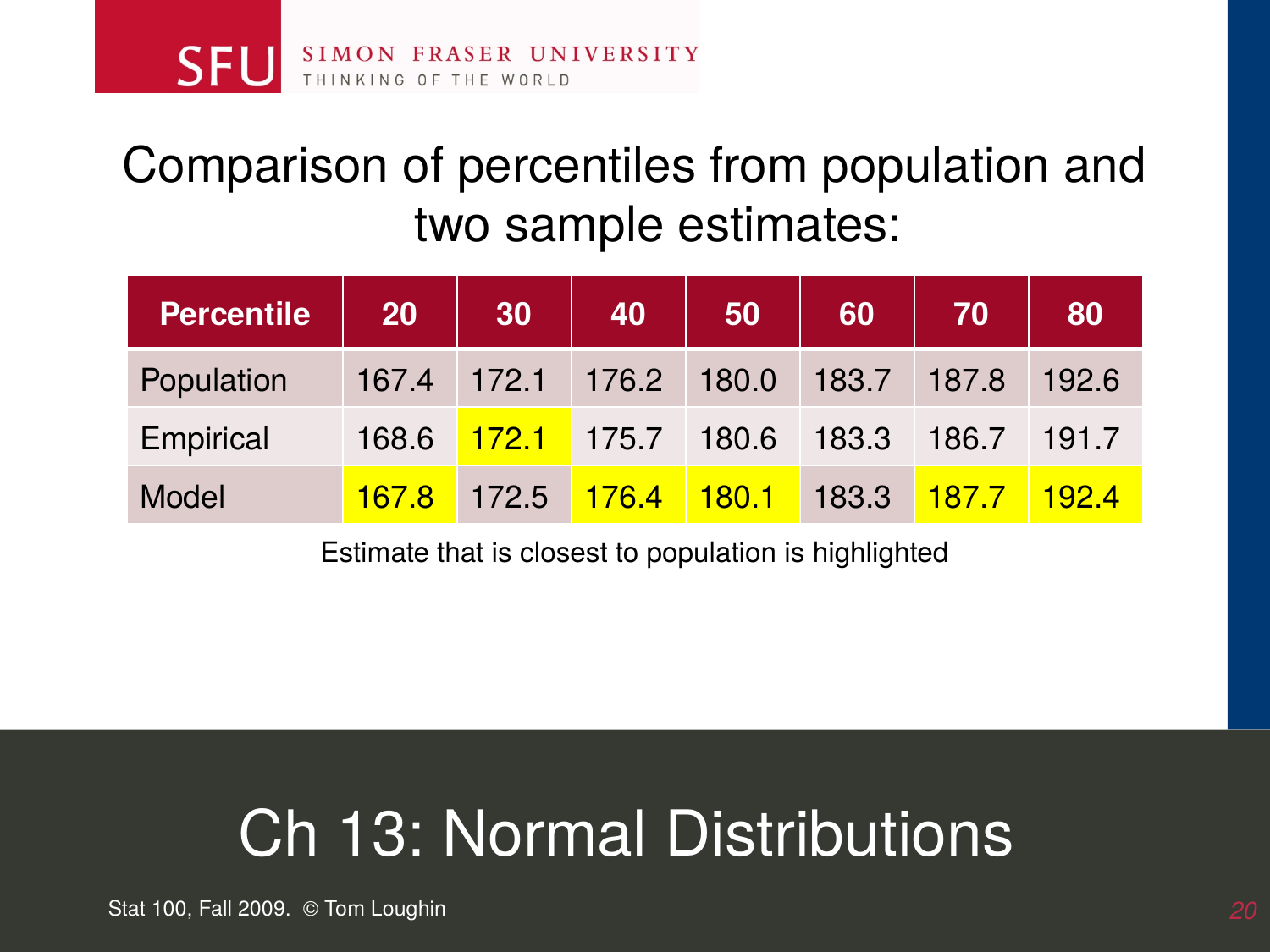

Comparison of percentiles from population and two sample estimates:

Estimate that is closest to population is highlighted
| Percentile | 20 | 30 | 40 | 50 | 60 | 70 | 80 |
| --- | --- | --- | --- | --- | --- | --- | --- |
| Population | 167.4 | 172.1 | 176.2 | 180.0 | 183.7 | 187.8 | 192.6 |
| Empirical | 168.6 | 172.1 | 175.7 | 180.6 | 183.3 | 186.7 | 191.7 |
| Model | 167.8 | 172.5 | 176.4 | 180.1 | 183.3 | 187.7 | 192.4 |
# Ch 13: Normal Distributions
Stat 100, Fall 2009.  © Tom Loughin
20